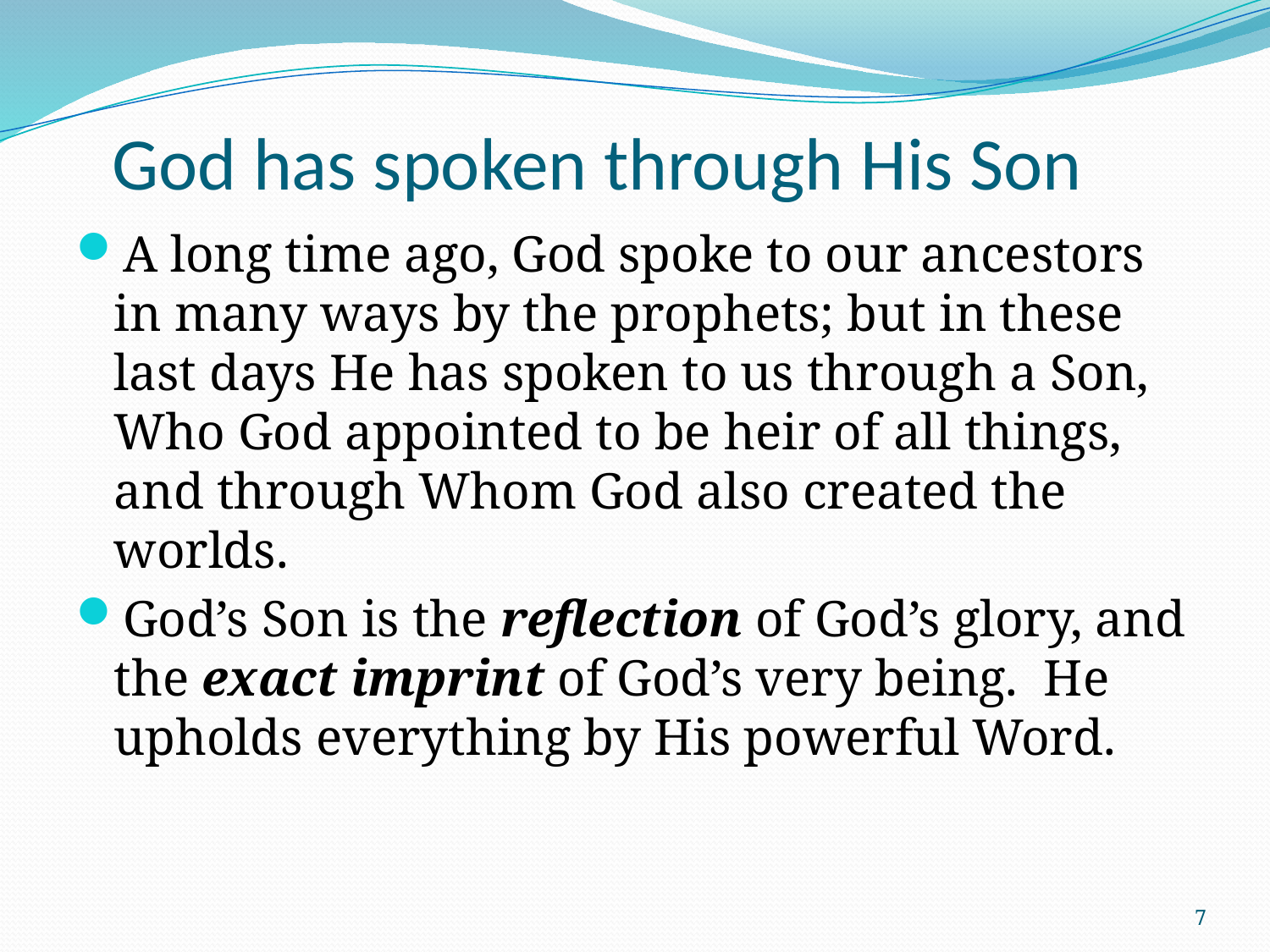

# God has spoken through His Son
A long time ago, God spoke to our ancestors in many ways by the prophets; but in these last days He has spoken to us through a Son, Who God appointed to be heir of all things, and through Whom God also created the worlds.
God’s Son is the reflection of God’s glory, and the exact imprint of God’s very being.  He upholds everything by His powerful Word.

7